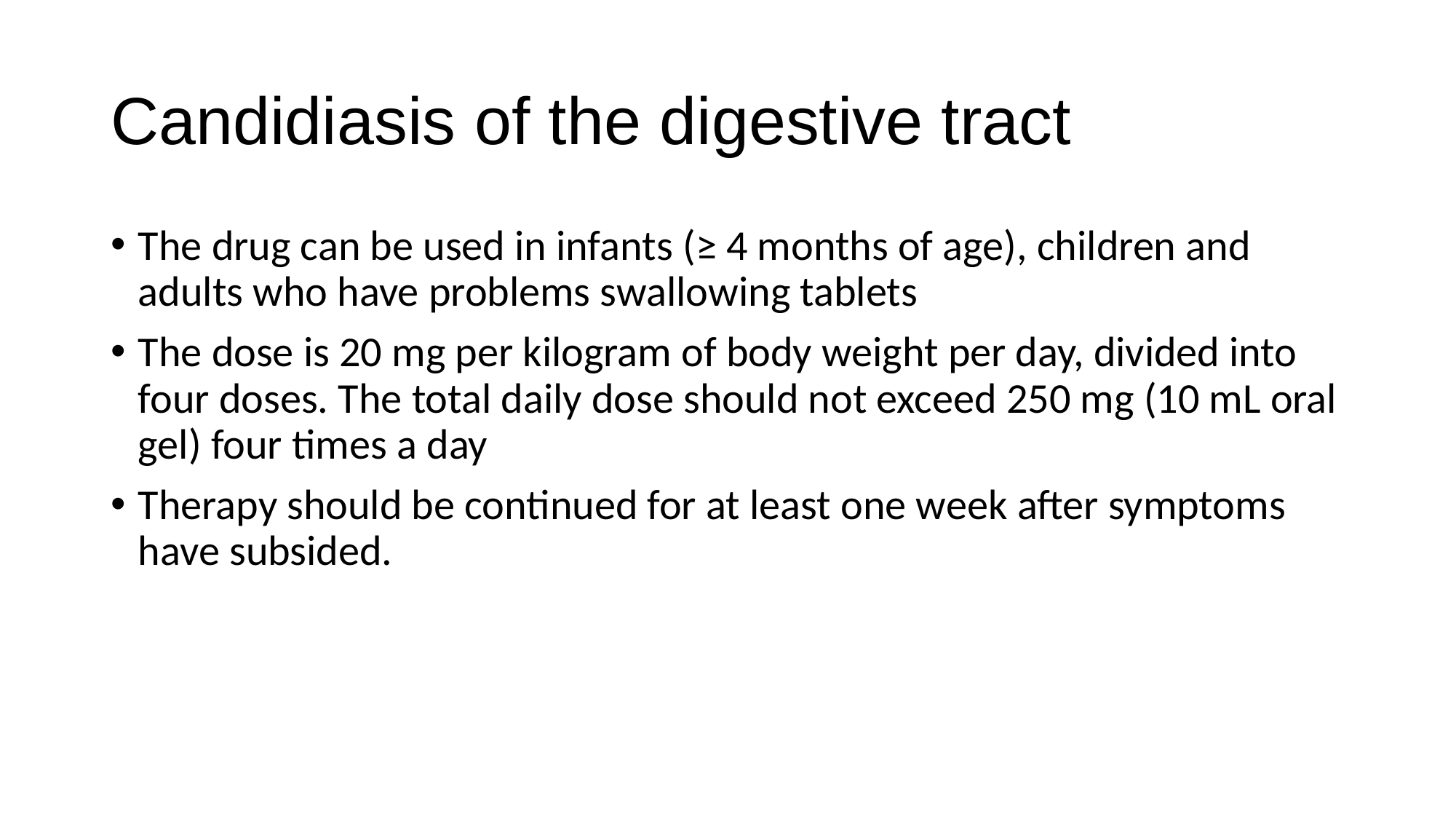

# Candidiasis of the digestive tract
The drug can be used in infants (≥ 4 months of age), children and adults who have problems swallowing tablets
The dose is 20 mg per kilogram of body weight per day, divided into four doses. The total daily dose should not exceed 250 mg (10 mL oral gel) four times a day
Therapy should be continued for at least one week after symptoms have subsided.